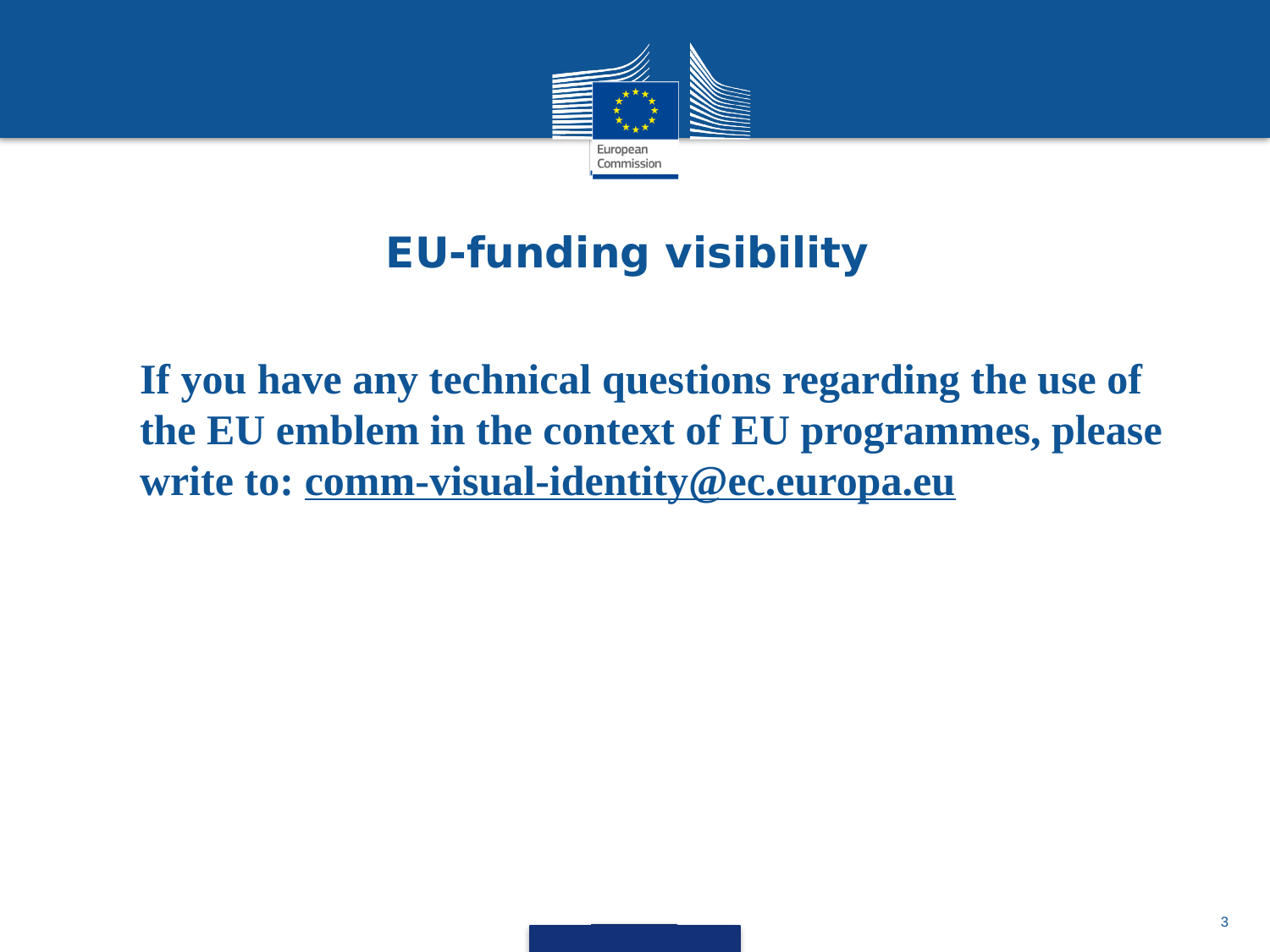

# EU-funding visibility

If you have any technical questions regarding the use of the EU emblem in the context of EU programmes, please write to: comm-visual-identity@ec.europa.eu

3